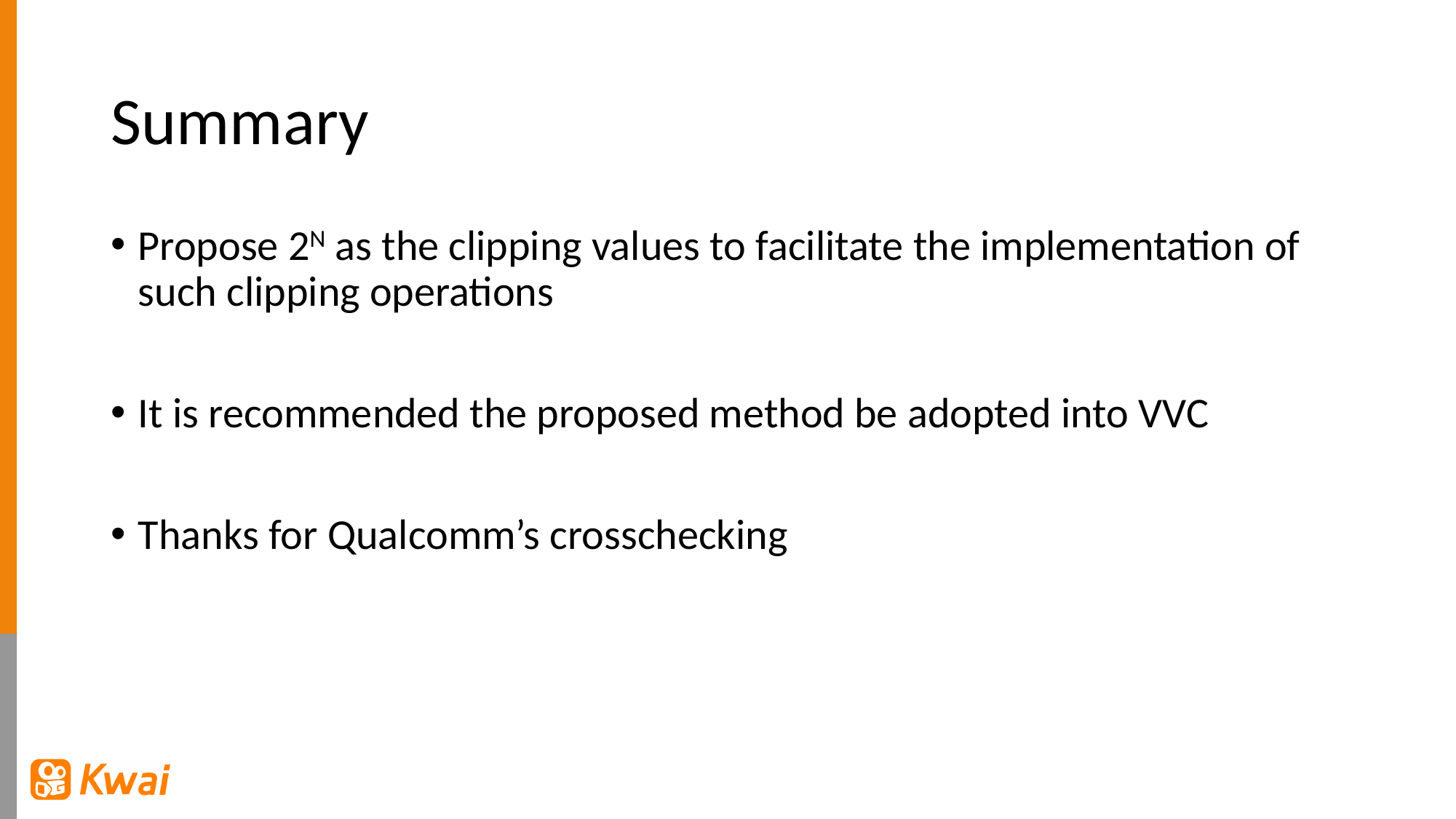

# Summary
Propose 2N as the clipping values to facilitate the implementation of such clipping operations

It is recommended the proposed method be adopted into VVC

Thanks for Qualcomm’s crosschecking